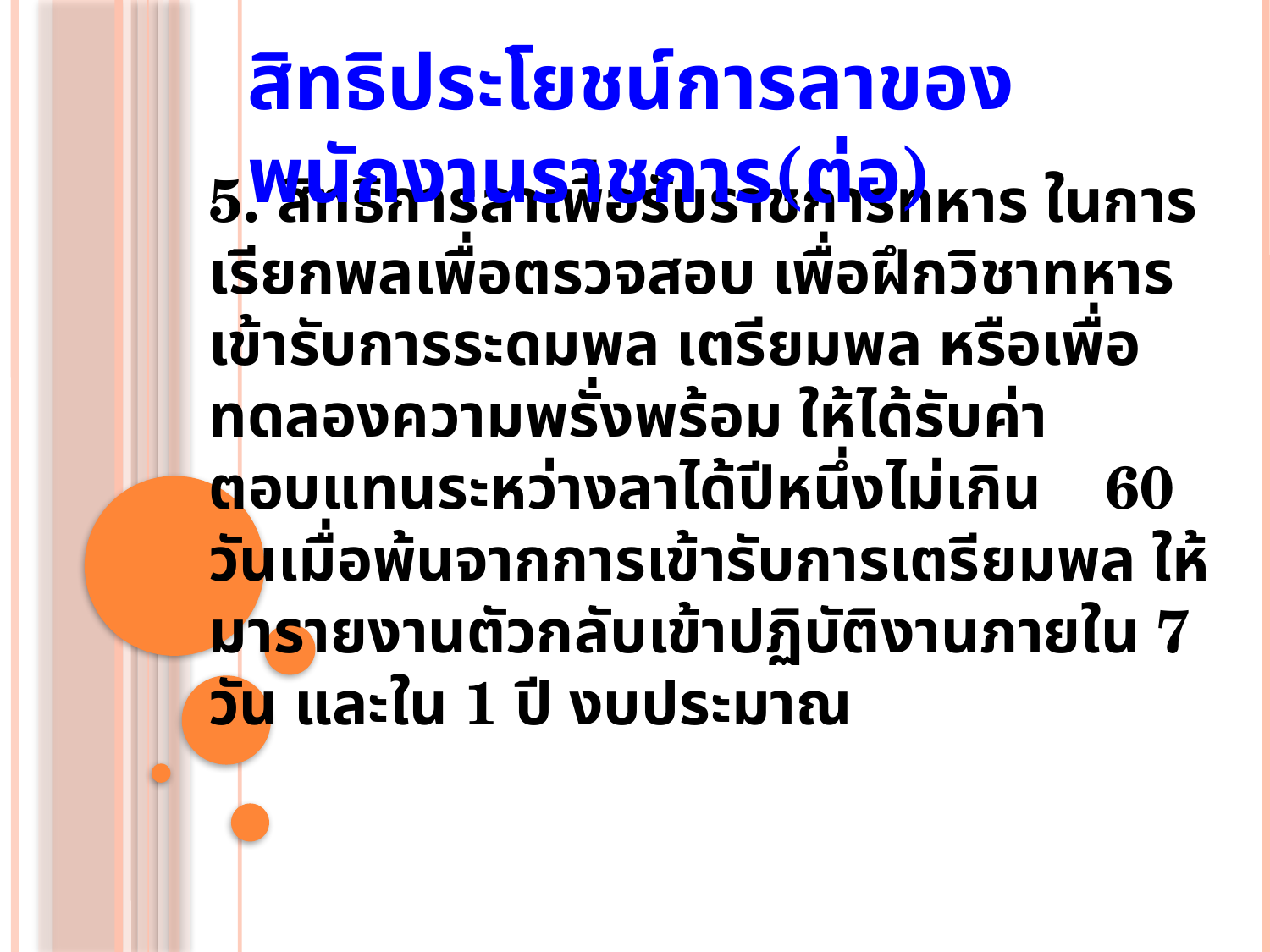

สิทธิประโยชน์การลาของพนักงานราชการ(ต่อ)
5. สิทธิการลาเพื่อรับราชการทหาร ในการเรียกพลเพื่อตรวจสอบ เพื่อฝึกวิชาทหาร เข้ารับการระดมพล เตรียมพล หรือเพื่อทดลองความพรั่งพร้อม ให้ได้รับค่าตอบแทนระหว่างลาได้ปีหนึ่งไม่เกิน    60 วันเมื่อพ้นจากการเข้ารับการเตรียมพล ให้มารายงานตัวกลับเข้าปฏิบัติงานภายใน 7 วัน และใน 1 ปี งบประมาณ